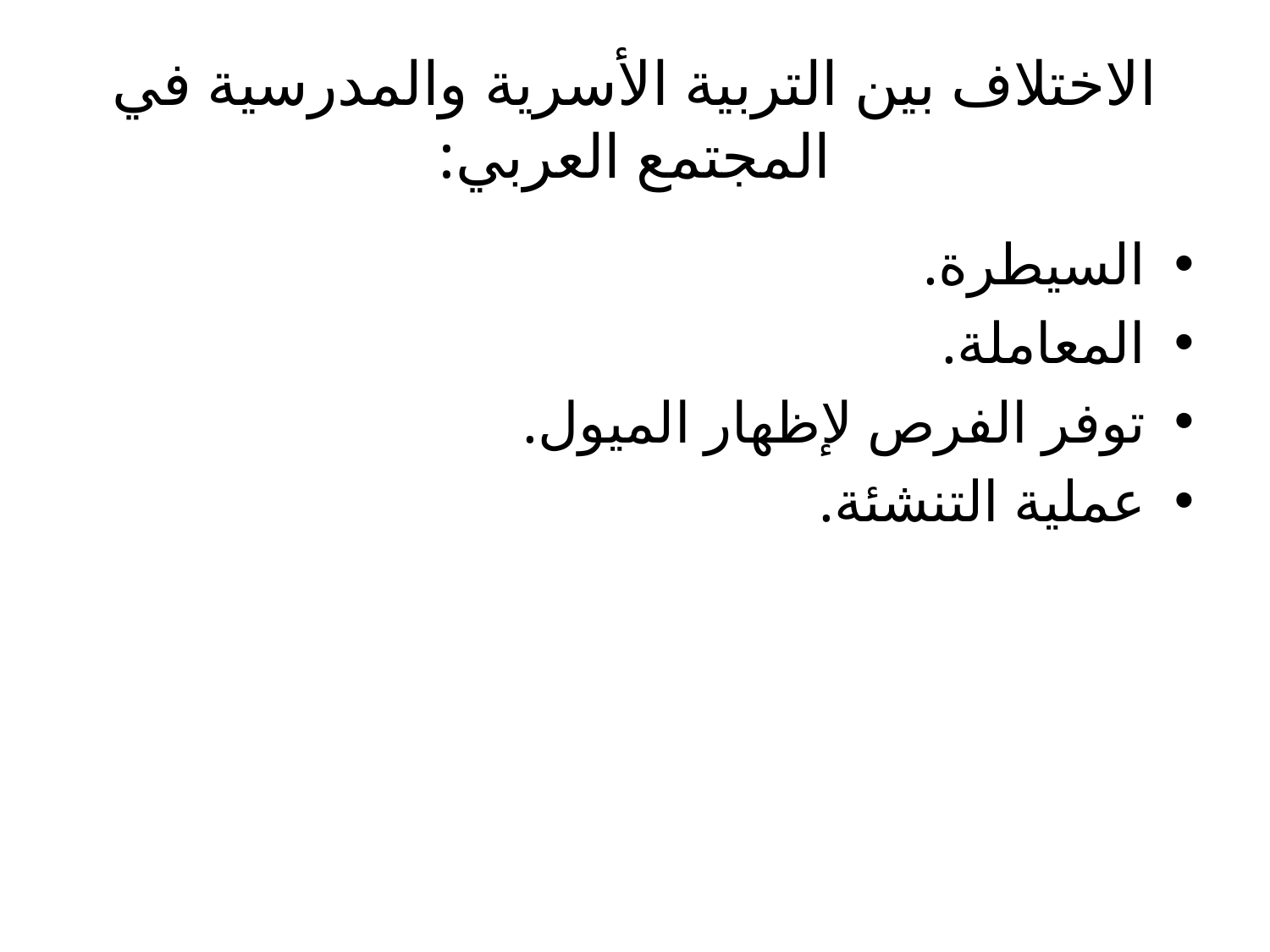

# الاختلاف بين التربية الأسرية والمدرسية في المجتمع العربي:
السيطرة.
المعاملة.
توفر الفرص لإظهار الميول.
عملية التنشئة.